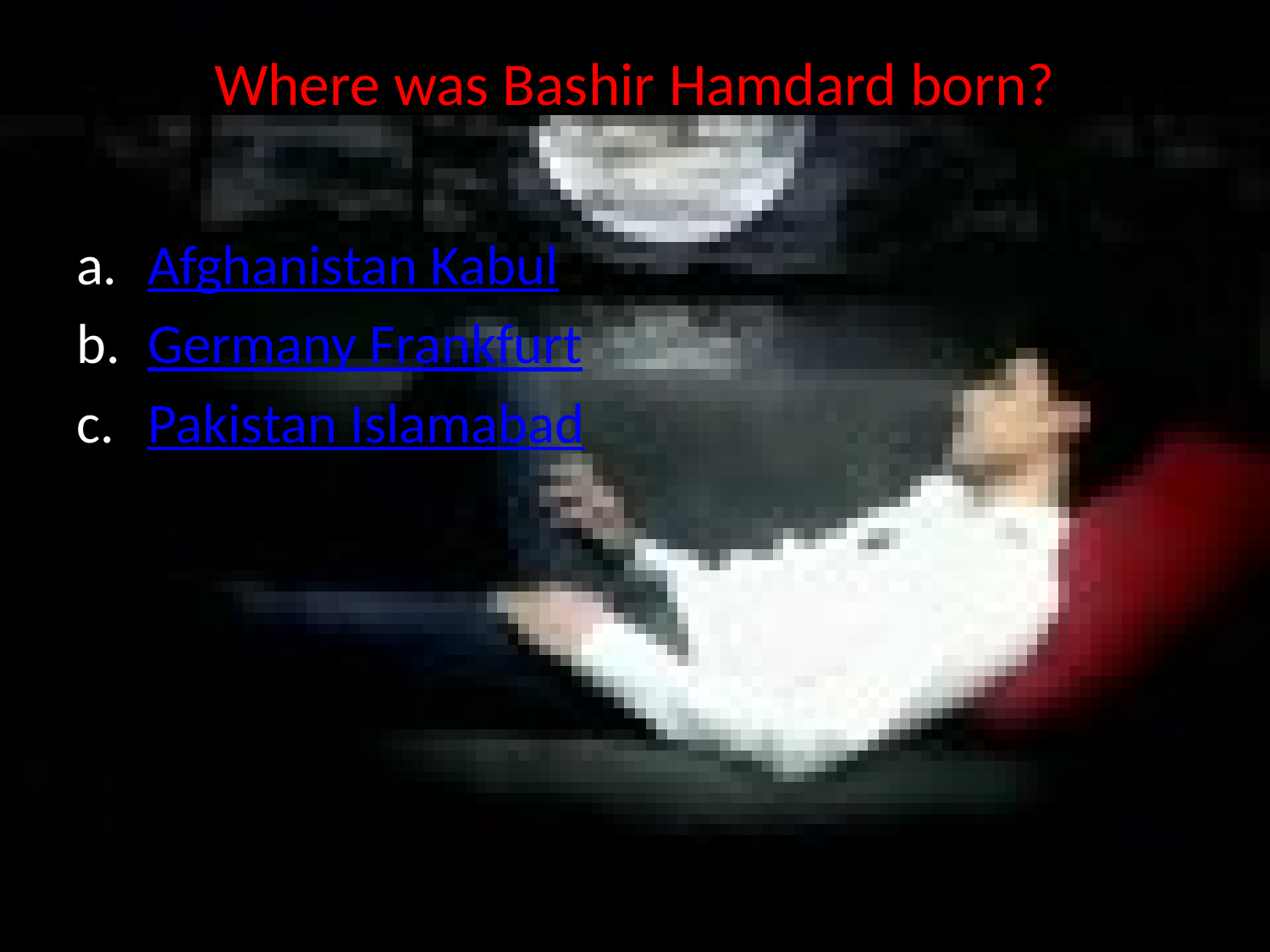

# Where was Bashir Hamdard born?
Afghanistan Kabul
Germany Frankfurt
Pakistan Islamabad